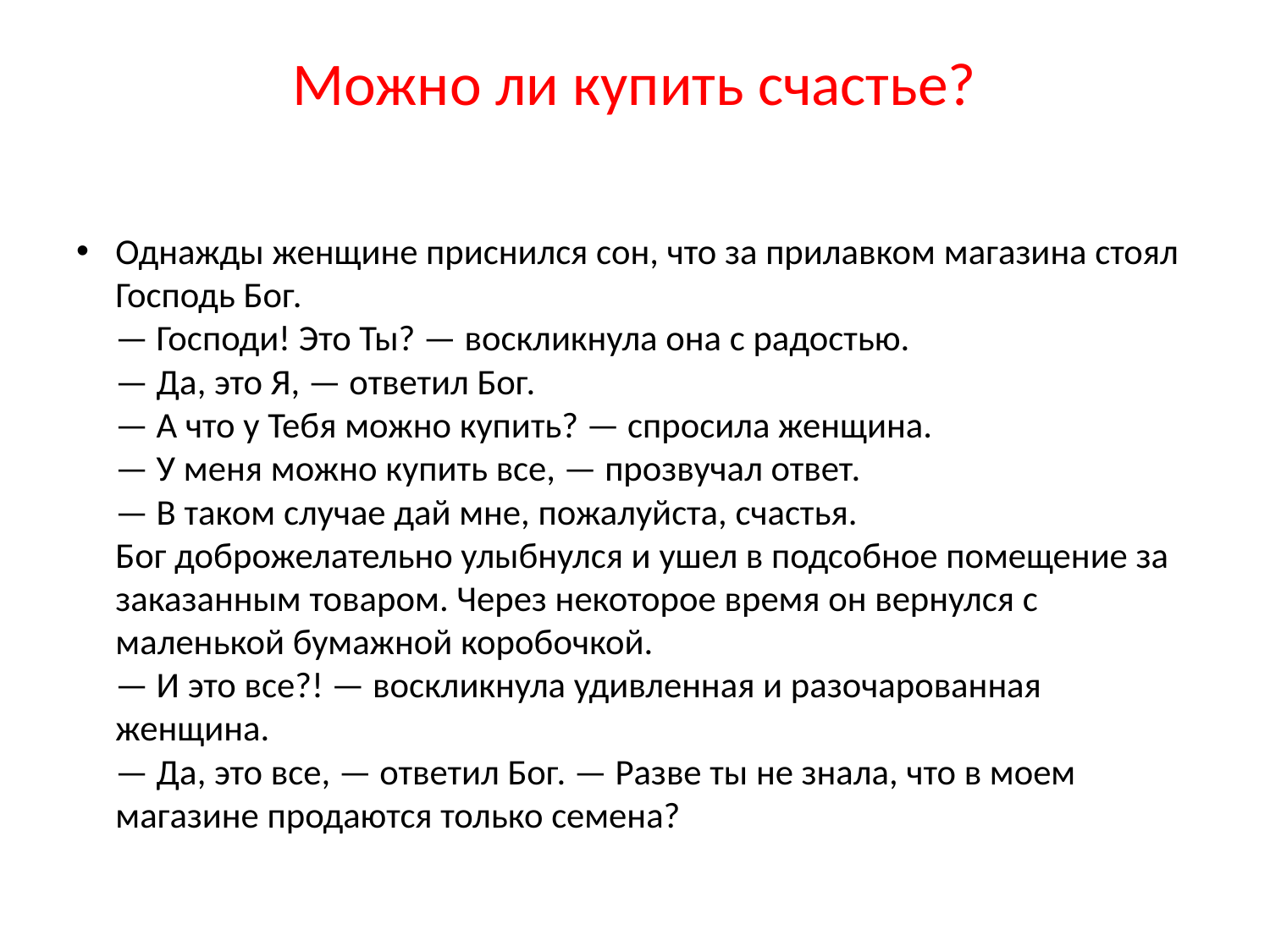

# Можно ли купить счастье?
Однажды женщине приснился сон, что за прилавком магазина стоял Господь Бог.
— Господи! Это Ты? — воскликнула она с радостью.
— Да, это Я, — ответил Бог.
— А что у Тебя можно купить? — спросила женщина.
— У меня можно купить все, — прозвучал ответ.
— В таком случае дай мне, пожалуйста, счастья.
Бог доброжелательно улыбнулся и ушел в подсобное помещение за заказанным товаром. Через некоторое время он вернулся с маленькой бумажной коробочкой.
— И это все?! — воскликнула удивленная и разочарованная женщина.
— Да, это все, — ответил Бог. — Разве ты не знала, что в моем магазине продаются только семена?